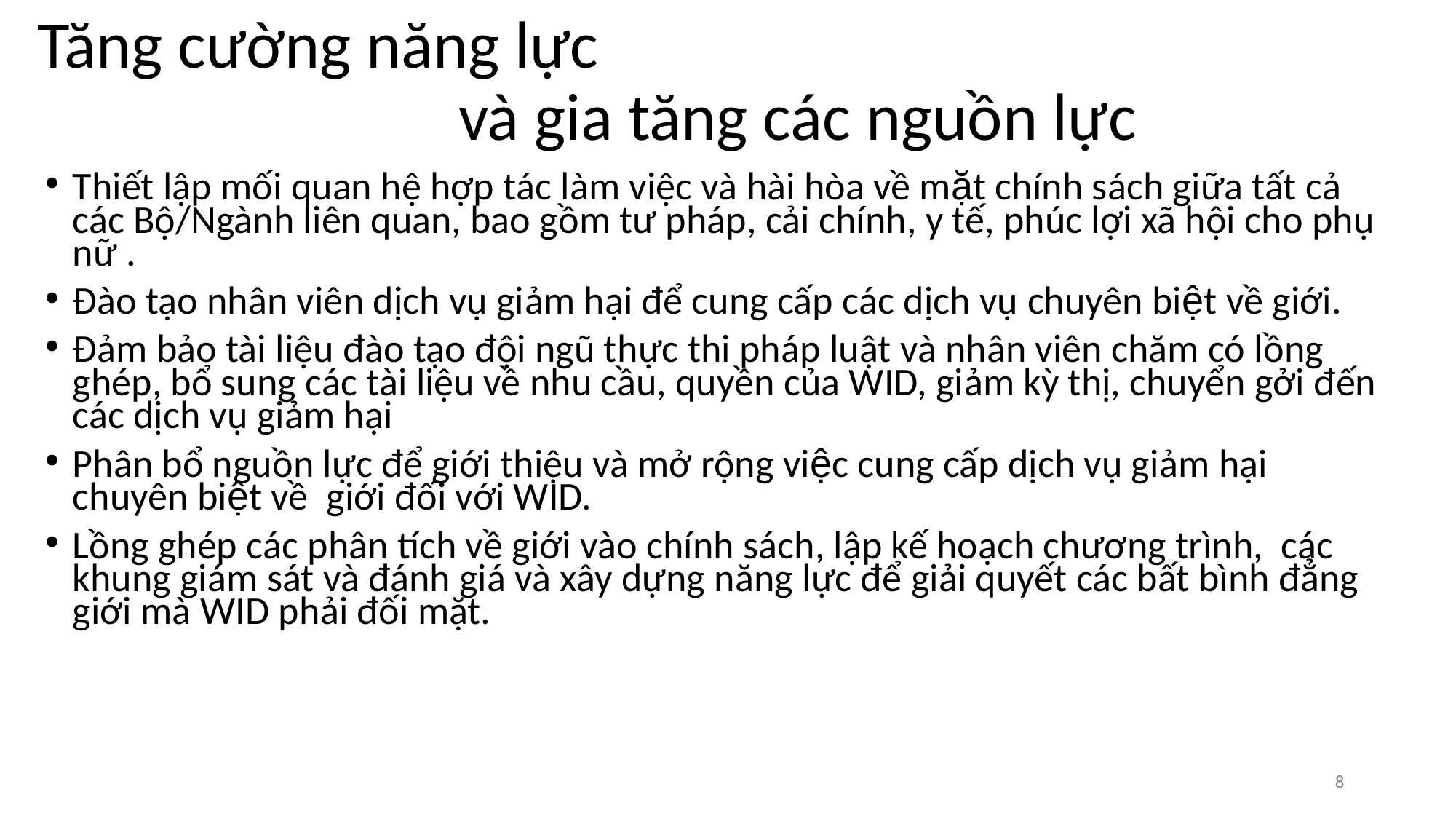

# Tăng cường năng lực và gia tăng các nguồn lực
Thiết lập mối quan hệ hợp tác làm việc và hài hòa về mặt chính sách giữa tất cả các Bộ/Ngành liên quan, bao gồm tư pháp, cải chính, y tế, phúc lợi xã hội cho phụ nữ .
Đào tạo nhân viên dịch vụ giảm hại để cung cấp các dịch vụ chuyên biệt về giới.
Đảm bảo tài liệu đào tạo đội ngũ thực thi pháp luật và nhân viên chăm có lồng ghép, bổ sung các tài liệu về nhu cầu, quyền của WID, giảm kỳ thị, chuyển gởi đến các dịch vụ giảm hại
Phân bổ nguồn lực để giới thiệu và mở rộng việc cung cấp dịch vụ giảm hại chuyên biệt về  giới đối với WID.
Lồng ghép các phân tích về giới vào chính sách, lập kế hoạch chương trình,  các khung giám sát và đánh giá và xây dựng năng lực để giải quyết các bất bình đẳng giới mà WID phải đối mặt.
8